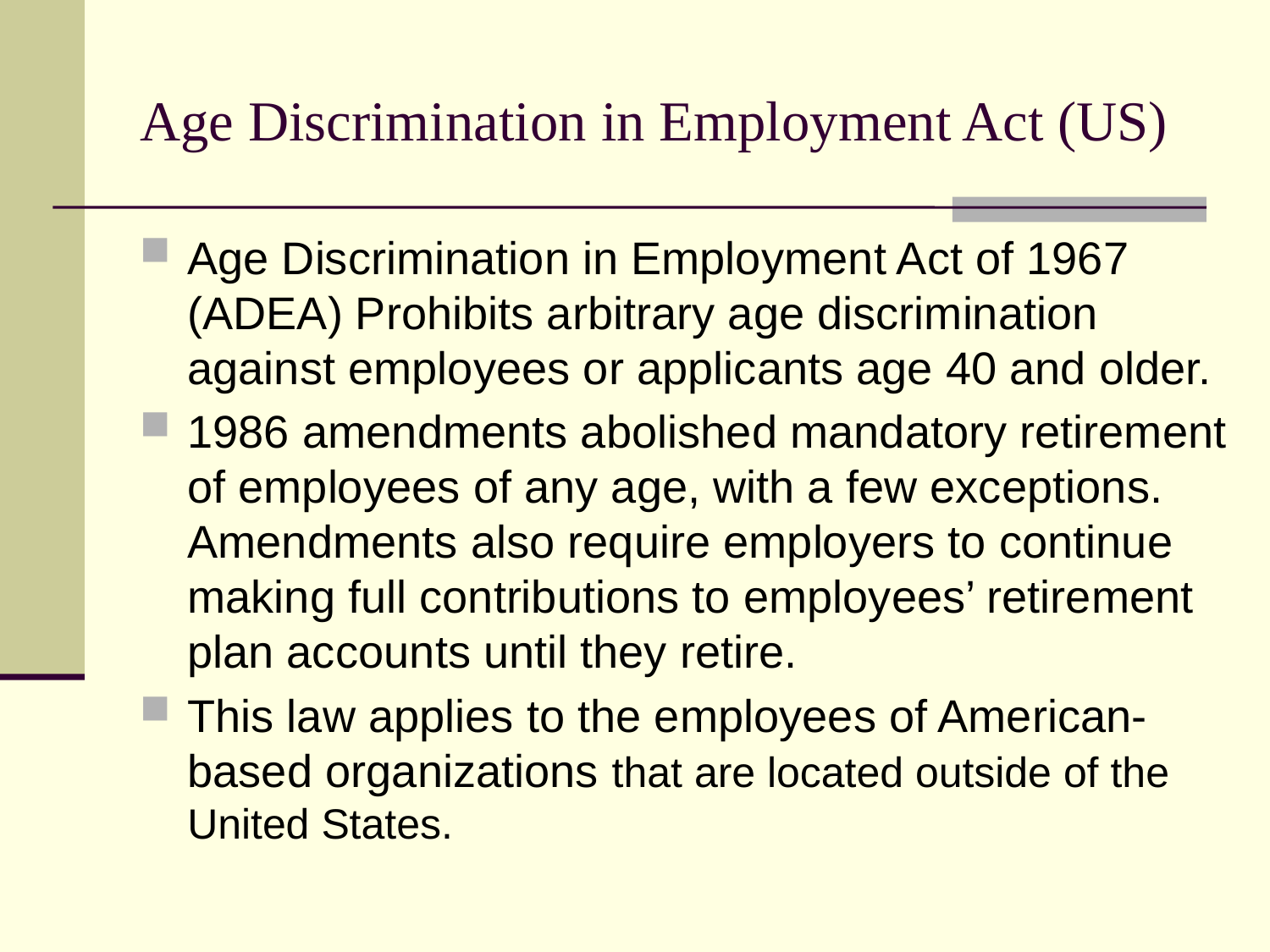

# Age Discrimination in Employment Act (US)
Age Discrimination in Employment Act of 1967 (ADEA) Prohibits arbitrary age discrimination against employees or applicants age 40 and older.
1986 amendments abolished mandatory retirement of employees of any age, with a few exceptions. Amendments also require employers to continue making full contributions to employees’ retirement plan accounts until they retire.
This law applies to the employees of American-based organizations that are located outside of the United States.